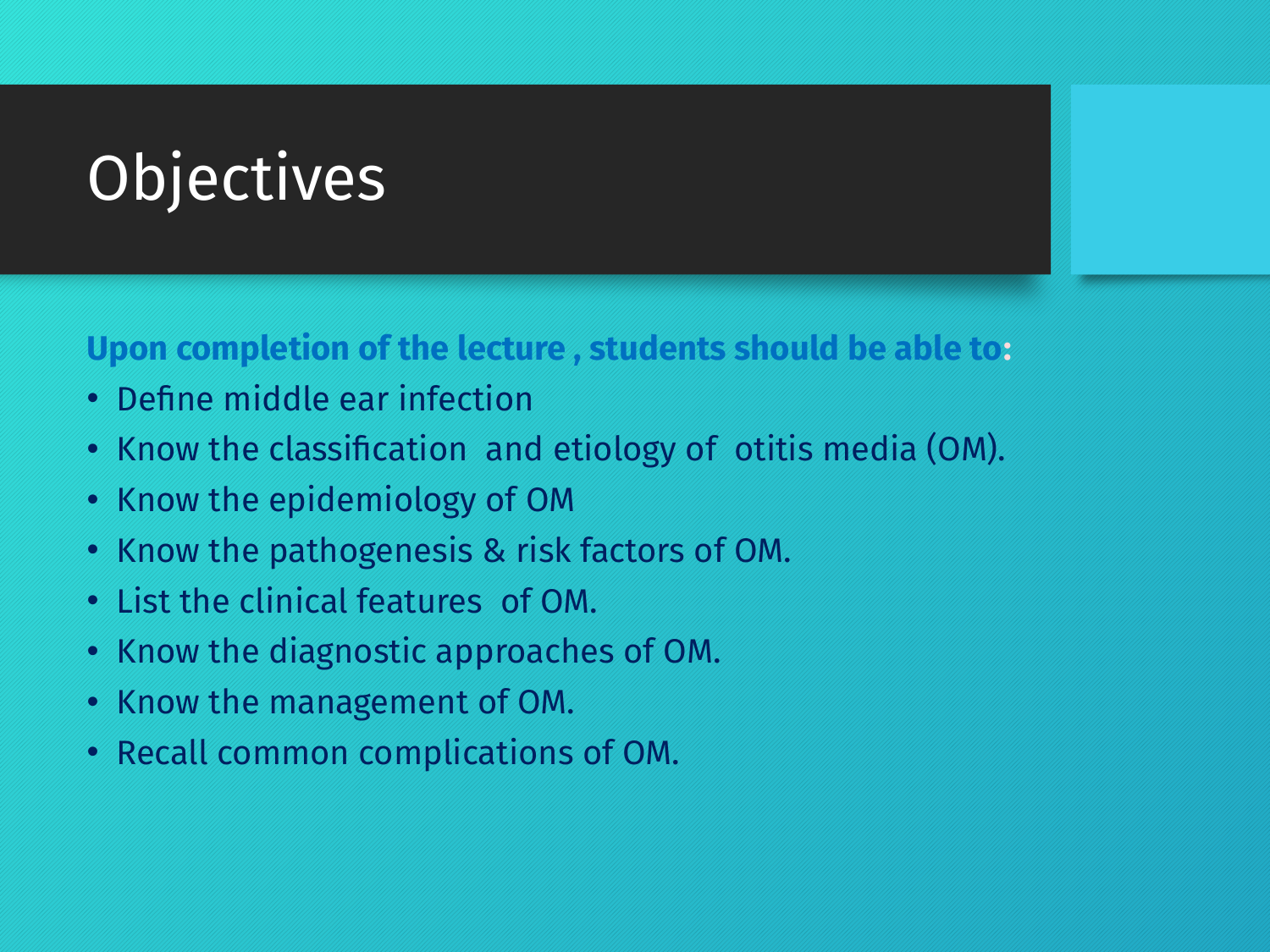

# Objectives
Upon completion of the lecture , students should be able to:
Define middle ear infection
Know the classification  and etiology of  otitis media (OM).
Know the epidemiology of OM
Know the pathogenesis & risk factors of OM.
List the clinical features  of OM.
Know the diagnostic approaches of OM.
Know the management of OM.
Recall common complications of OM.